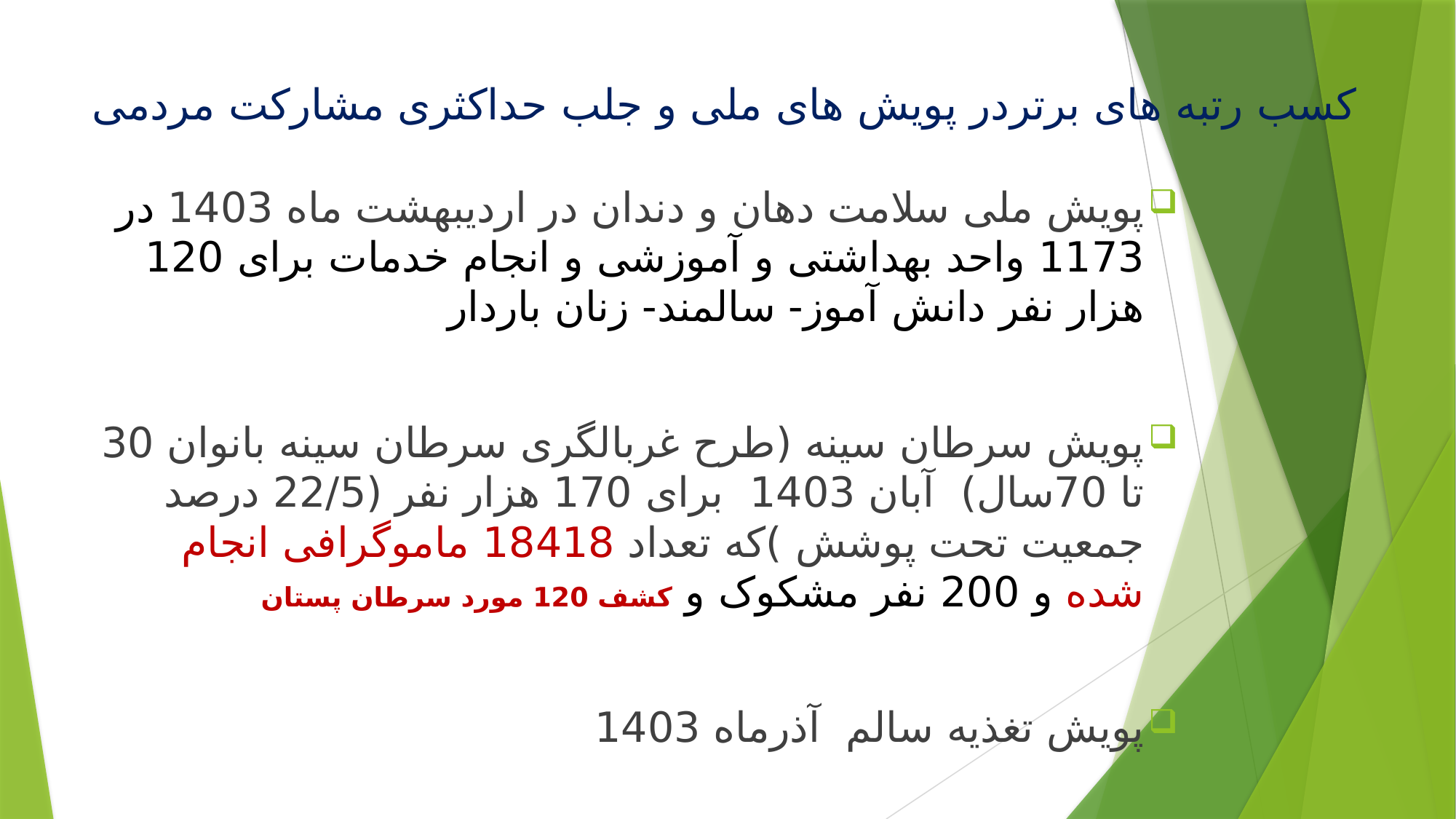

# کسب رتبه های برتردر پویش های ملی و جلب حداکثری مشارکت مردمی
پویش ملی سلامت دهان و دندان در اردیبهشت ماه 1403 در 1173 واحد بهداشتی و آموزشی و انجام خدمات برای 120 هزار نفر دانش آموز- سالمند- زنان باردار

پویش سرطان سینه (طرح غربالگری سرطان سینه بانوان 30 تا 70سال)  آبان 1403  برای 170 هزار نفر (22/5 درصد جمعیت تحت پوشش )که تعداد 18418 ماموگرافی انجام شده و 200 نفر مشکوک و کشف 120 مورد سرطان پستان

پویش تغذیه سالم  آذرماه 1403